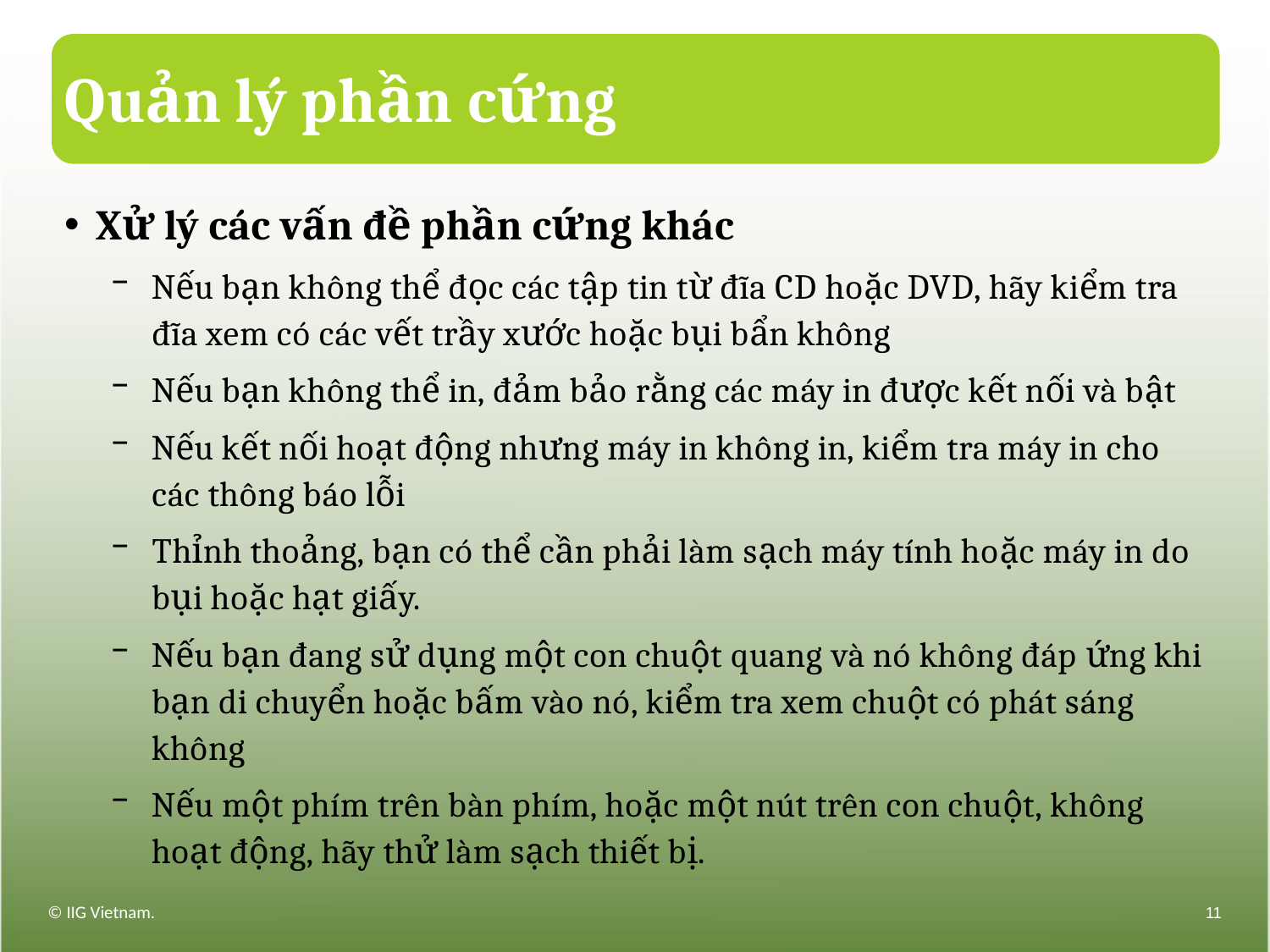

# Quản lý phần cứng
Xử lý các vấn đề phần cứng khác
Nếu bạn không thể đọc các tập tin từ đĩa CD hoặc DVD, hãy kiểm tra đĩa xem có các vết trầy xước hoặc bụi bẩn không
Nếu bạn không thể in, đảm bảo rằng các máy in được kết nối và bật
Nếu kết nối hoạt động nhưng máy in không in, kiểm tra máy in cho các thông báo lỗi
Thỉnh thoảng, bạn có thể cần phải làm sạch máy tính hoặc máy in do bụi hoặc hạt giấy.
Nếu bạn đang sử dụng một con chuột quang và nó không đáp ứng khi bạn di chuyển hoặc bấm vào nó, kiểm tra xem chuột có phát sáng không
Nếu một phím trên bàn phím, hoặc một nút trên con chuột, không hoạt động, hãy thử làm sạch thiết bị.
© IIG Vietnam.
11